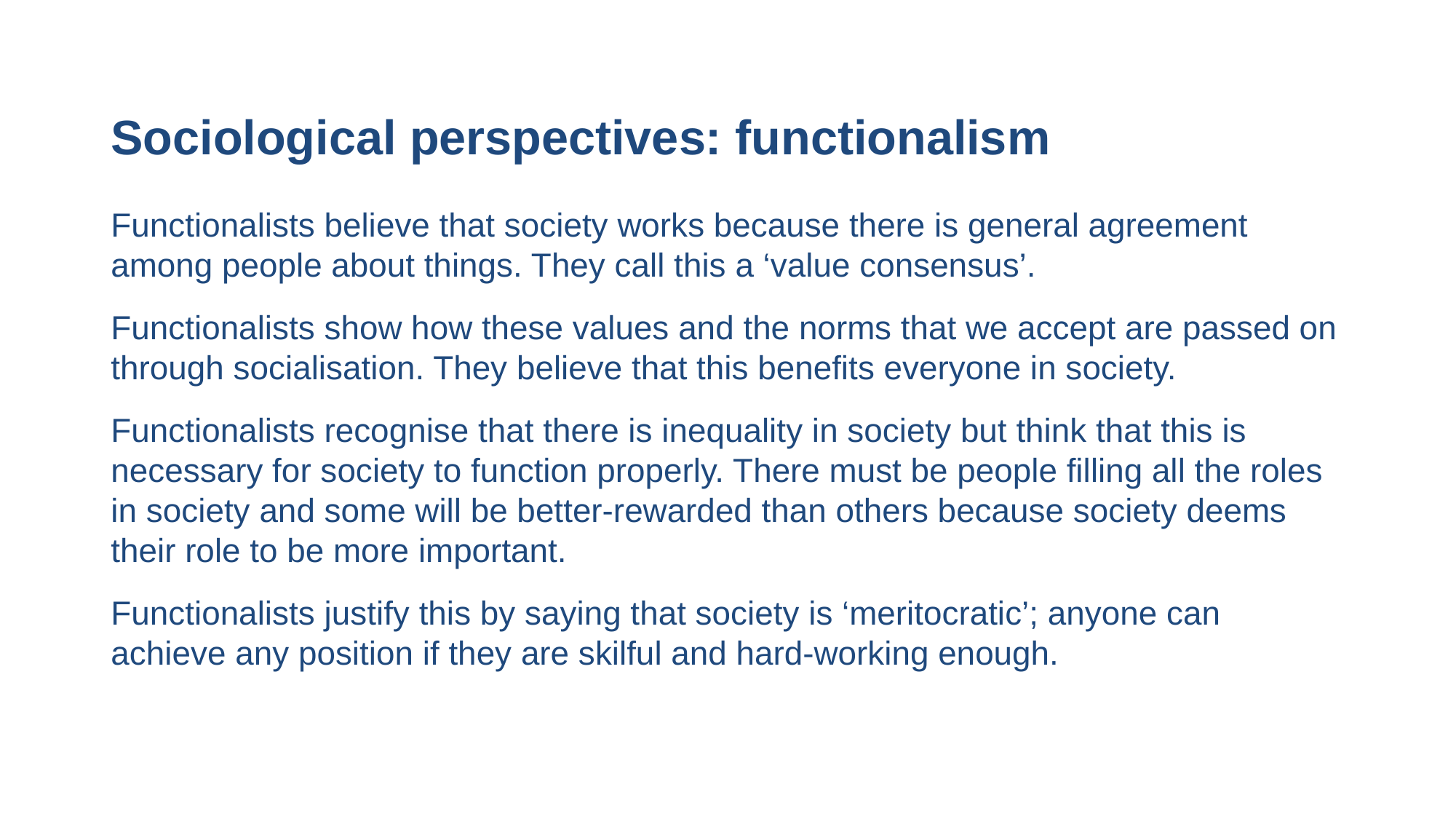

# Sociological perspectives: functionalism
Functionalists believe that society works because there is general agreement among people about things. They call this a ‘value consensus’.
Functionalists show how these values and the norms that we accept are passed on through socialisation. They believe that this benefits everyone in society.
Functionalists recognise that there is inequality in society but think that this is necessary for society to function properly. There must be people filling all the roles in society and some will be better-rewarded than others because society deems their role to be more important.
Functionalists justify this by saying that society is ‘meritocratic’; anyone can achieve any position if they are skilful and hard-working enough.